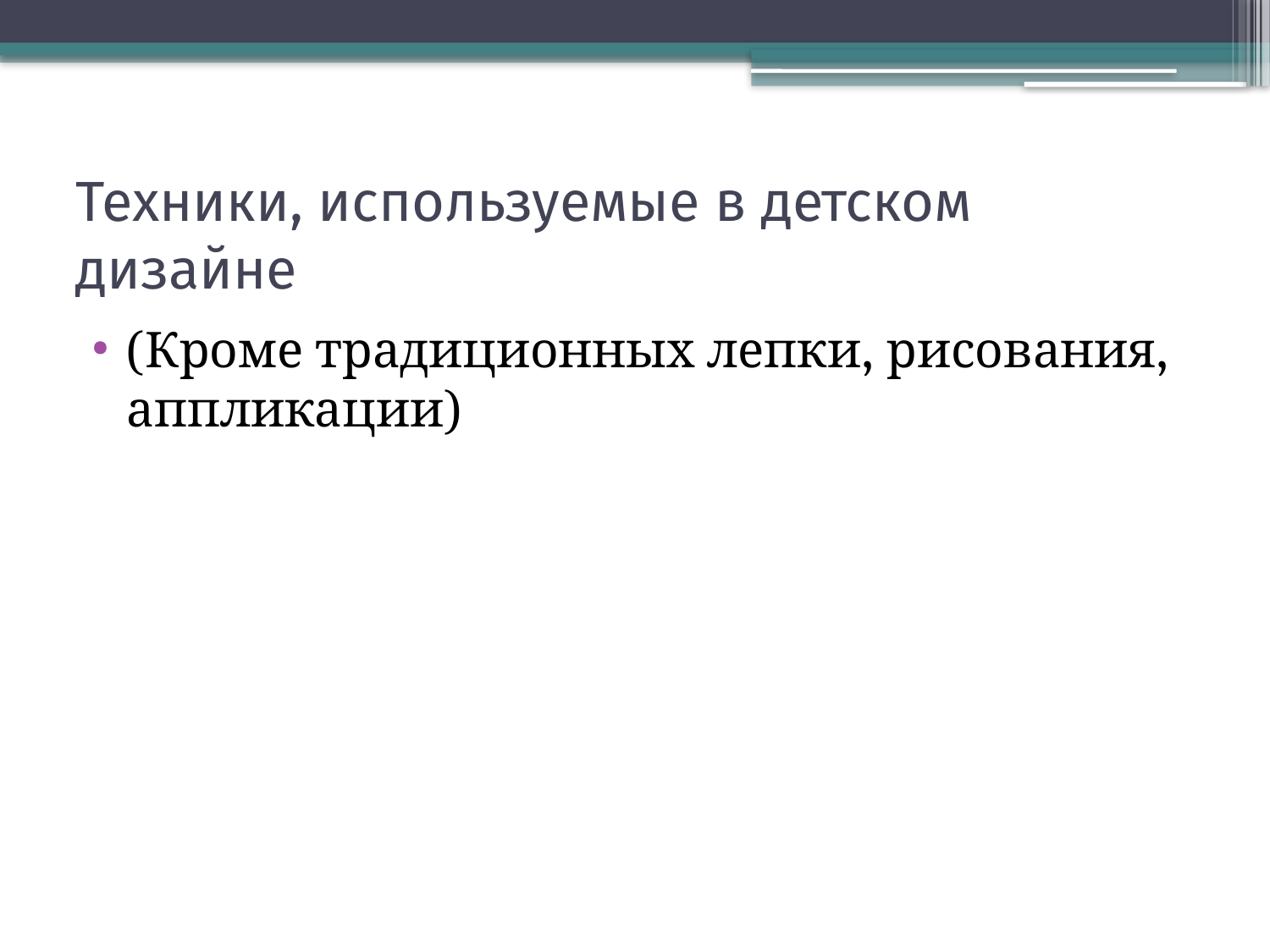

# Техники, используемые в детском дизайне
(Кроме традиционных лепки, рисования, аппликации)